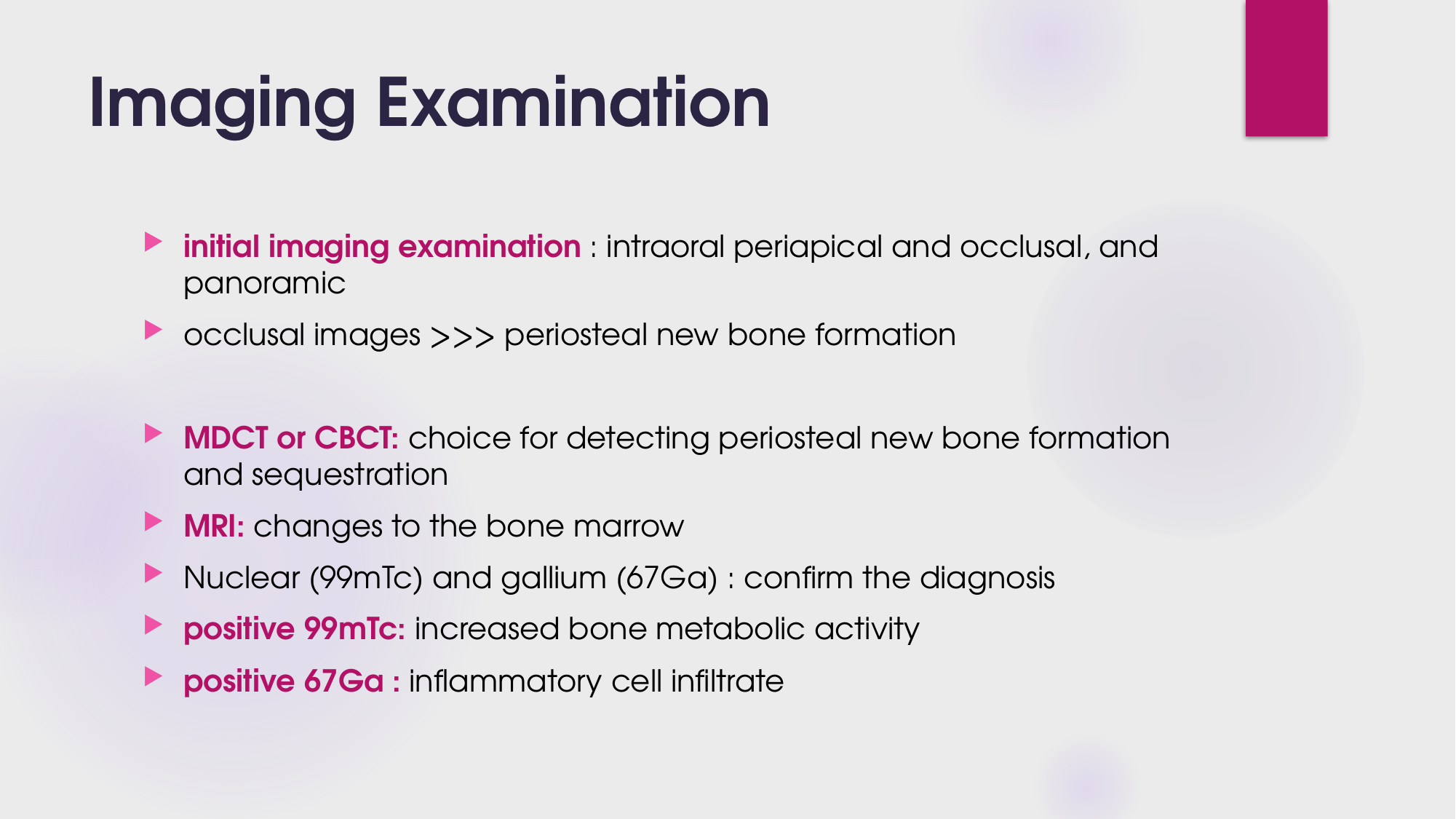

# Imaging Examination
initial imaging examination : intraoral periapical and occlusal, and panoramic
occlusal images >>> periosteal new bone formation

MDCT or CBCT: choice for detecting periosteal new bone formation and sequestration
MRI: changes to the bone marrow
Nuclear (99mTc) and gallium (67Ga) : confirm the diagnosis
positive 99mTc: increased bone metabolic activity
positive 67Ga : inflammatory cell infiltrate